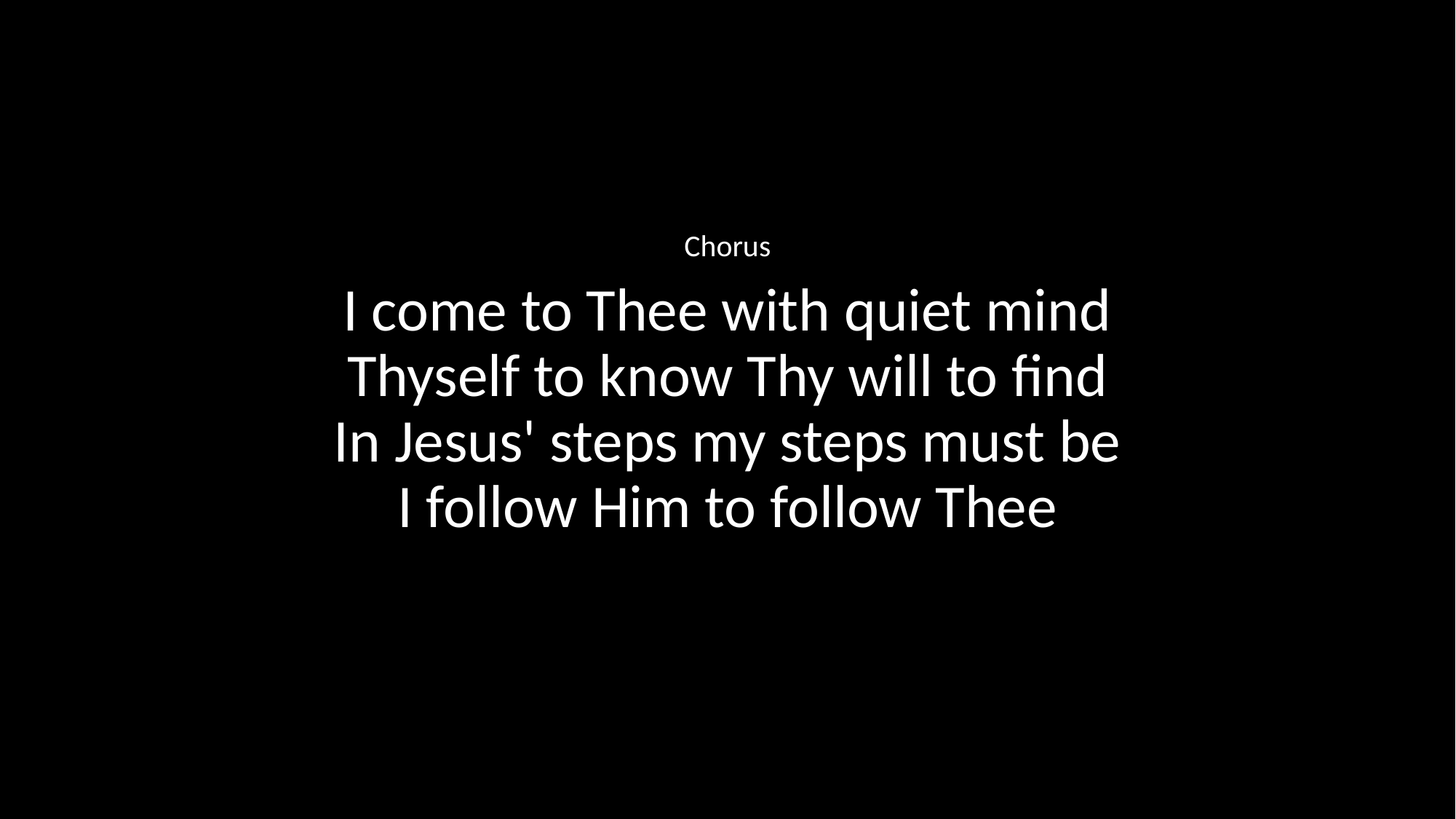

Chorus
I come to Thee with quiet mind
Thyself to know Thy will to find
In Jesus' steps my steps must be
I follow Him to follow Thee